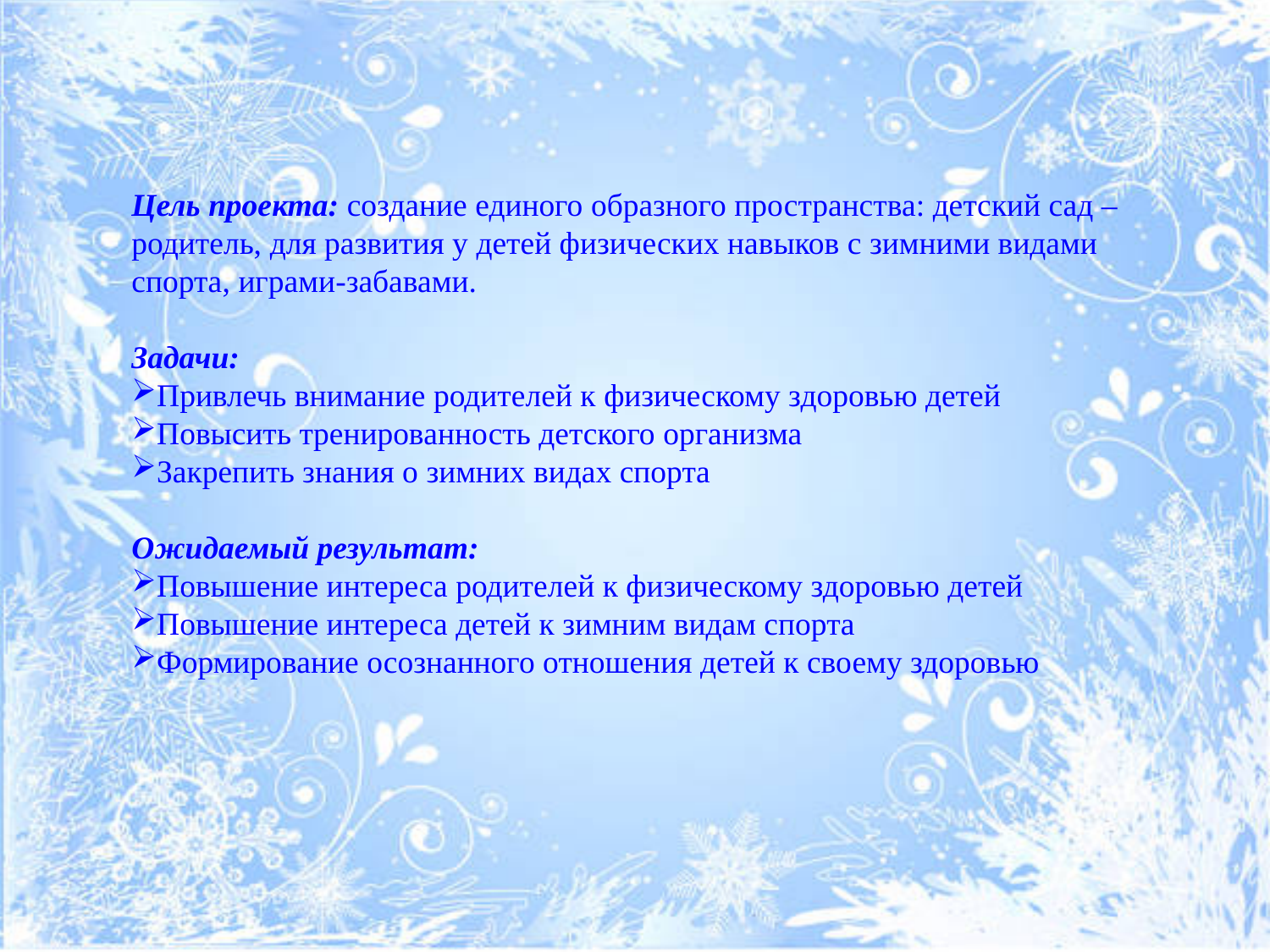

Цель проекта: создание единого образного пространства: детский сад – родитель, для развития у детей физических навыков с зимними видами спорта, играми-забавами.

Задачи:
Привлечь внимание родителей к физическому здоровью детей
Повысить тренированность детского организма
Закрепить знания о зимних видах спорта

Ожидаемый результат:
Повышение интереса родителей к физическому здоровью детей
Повышение интереса детей к зимним видам спорта
Формирование осознанного отношения детей к своему здоровью